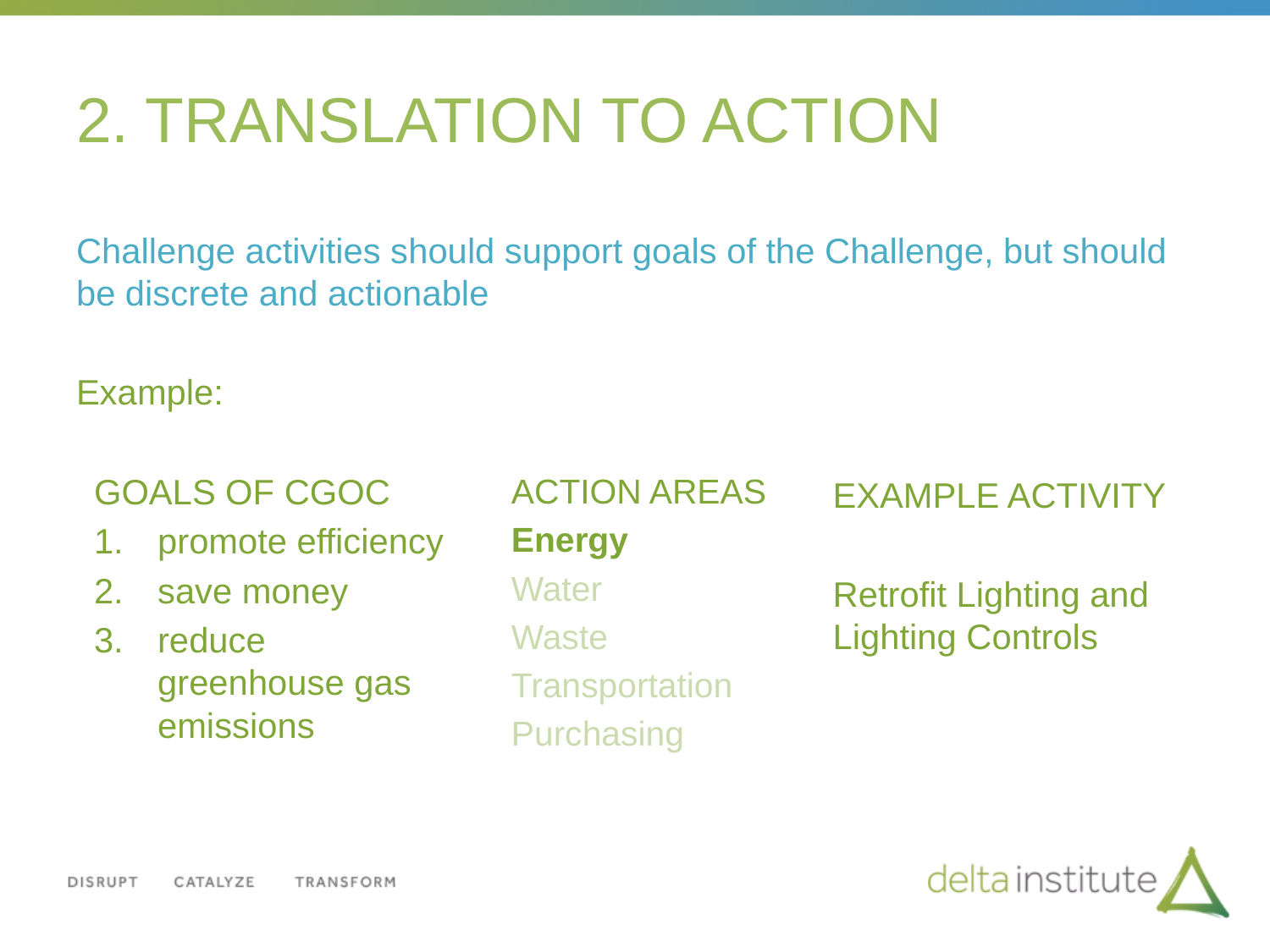

# 2. TRANSLATION TO ACTION
Challenge activities should support goals of the Challenge, but should be discrete and actionable

Example:
GOALS OF CGOC
promote efficiency
save money
reduce greenhouse gas emissions
ACTION AREAS
Energy
Water
Waste
Transportation
Purchasing
EXAMPLE ACTIVITY

Retrofit Lighting and Lighting Controls